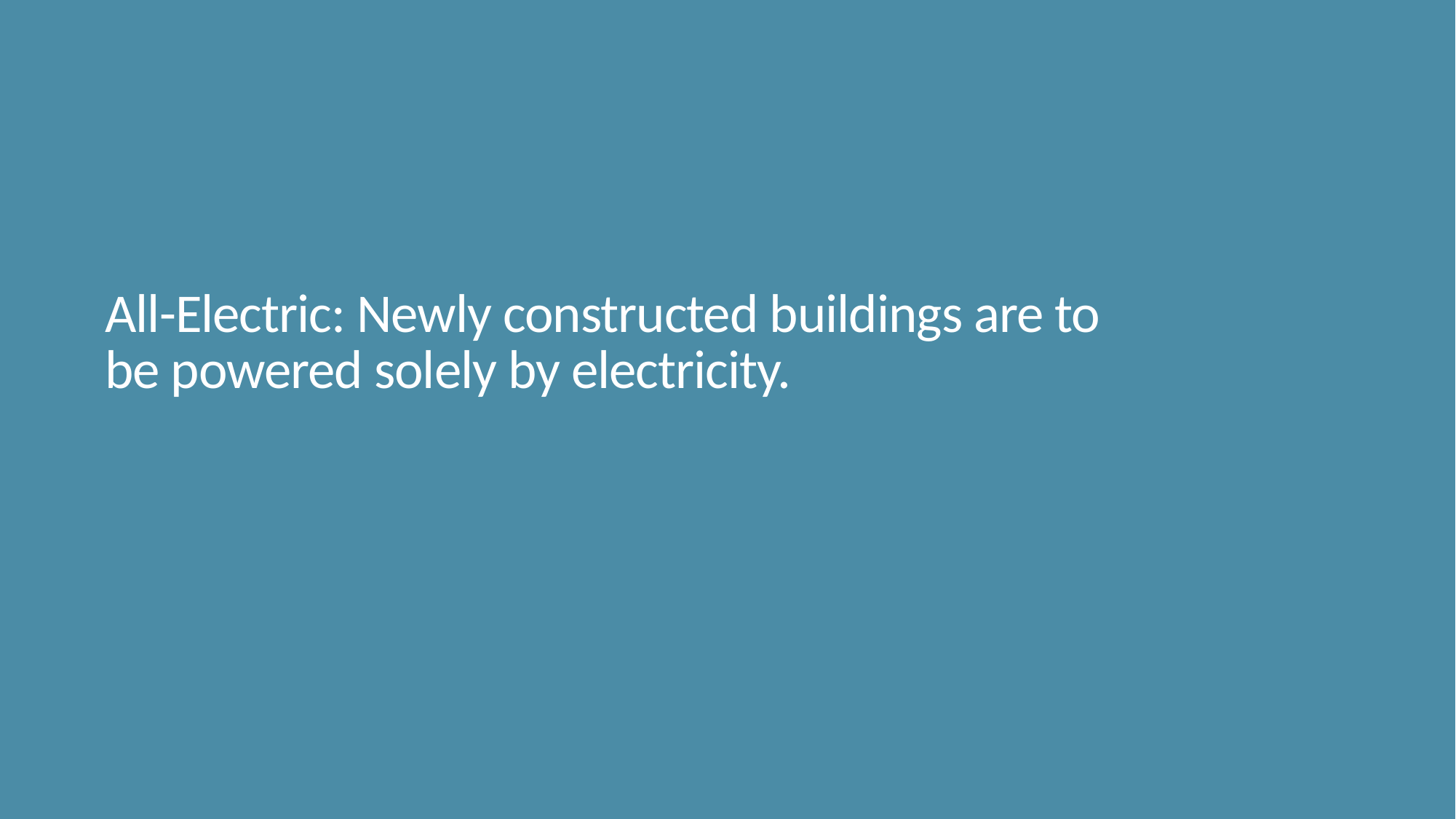

# All-Electric: Newly constructed buildings are to be powered solely by electricity.